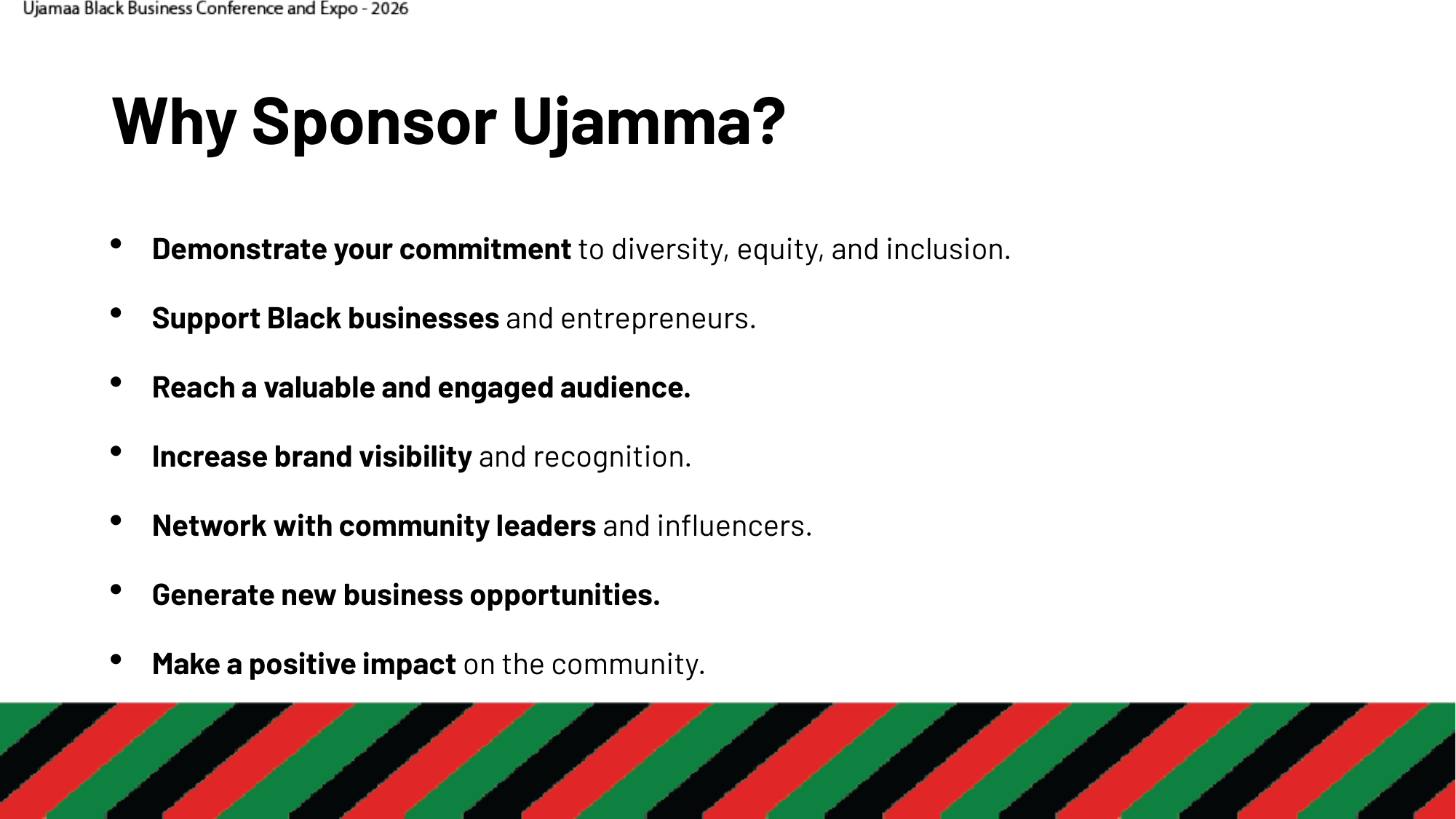

# Why Sponsor Ujamma?
Demonstrate your commitment to diversity, equity, and inclusion.
Support Black businesses and entrepreneurs.
Reach a valuable and engaged audience.
Increase brand visibility and recognition.
Network with community leaders and influencers.
Generate new business opportunities.
Make a positive impact on the community.